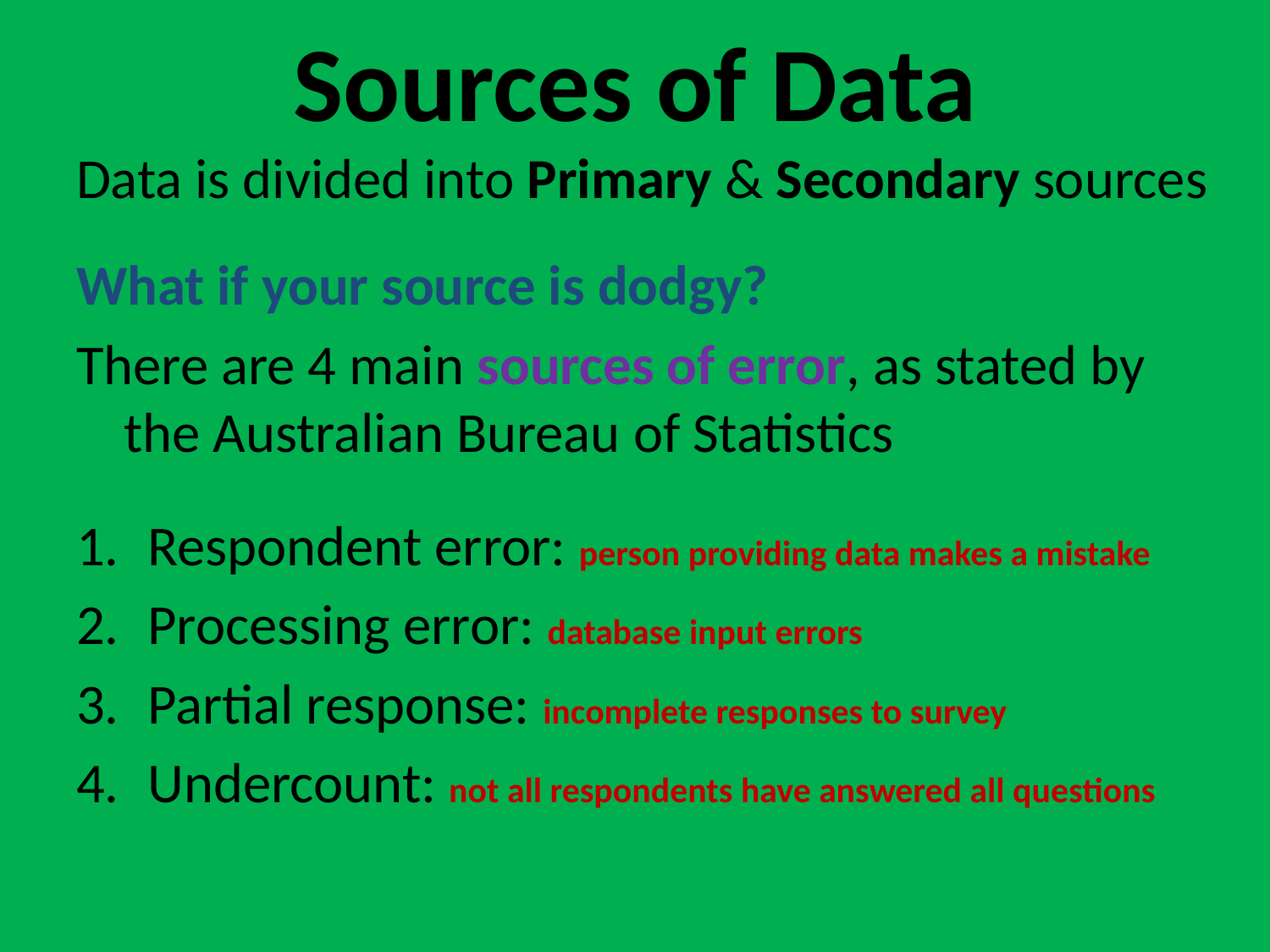

# Sources of Data
Data is divided into Primary & Secondary sources

What if your source is dodgy?
There are 4 main sources of error, as stated by the Australian Bureau of Statistics

Respondent error: person providing data makes a mistake
Processing error: database input errors
Partial response: incomplete responses to survey
Undercount: not all respondents have answered all questions